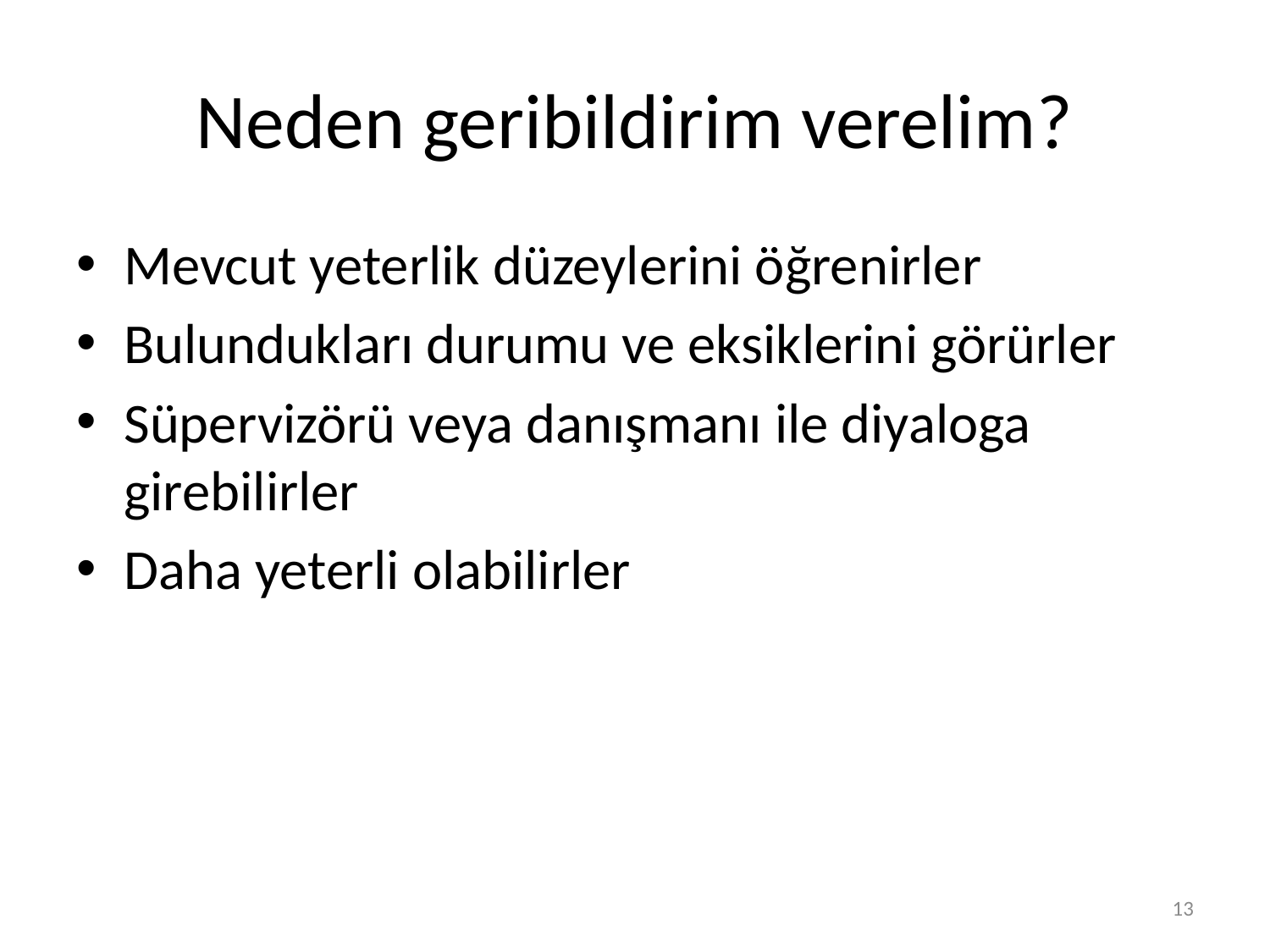

# Neden geribildirim verelim?
Mevcut yeterlik düzeylerini öğrenirler
Bulundukları durumu ve eksiklerini görürler
Süpervizörü veya danışmanı ile diyaloga girebilirler
Daha yeterli olabilirler
13